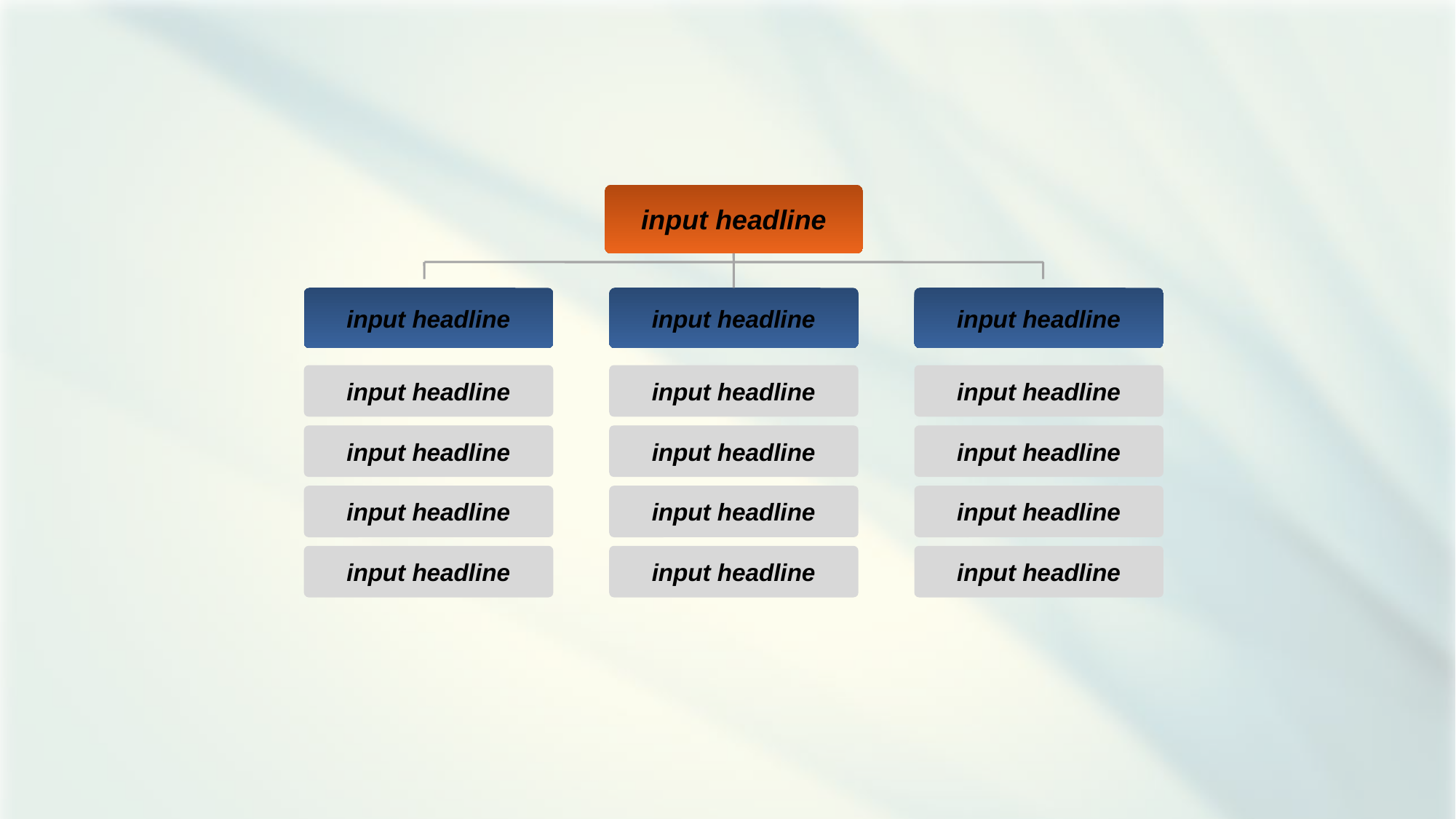

input headline

input headline
input headline
input headline
input headline
input headline
input headline
input headline
input headline
input headline
input headline
input headline
input headline
input headline
input headline
input headline